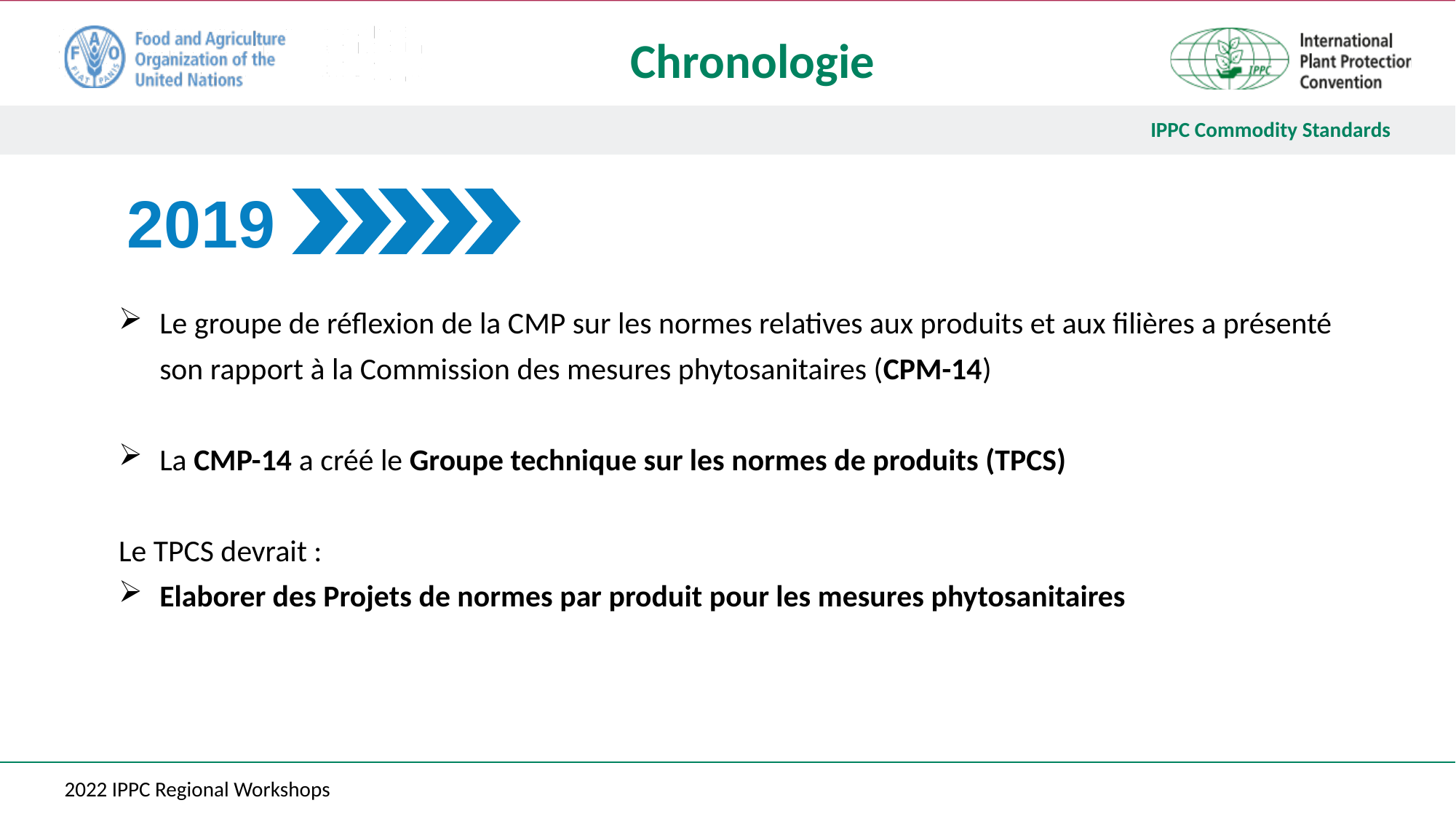

# Chronologie
2019

Le groupe de réflexion de la CMP sur les normes relatives aux produits et aux filières a présenté son rapport à la Commission des mesures phytosanitaires (CPM-14)

La CMP-14 a créé le Groupe technique sur les normes de produits (TPCS)

Le TPCS devrait :
Elaborer des Projets de normes par produit pour les mesures phytosanitaires